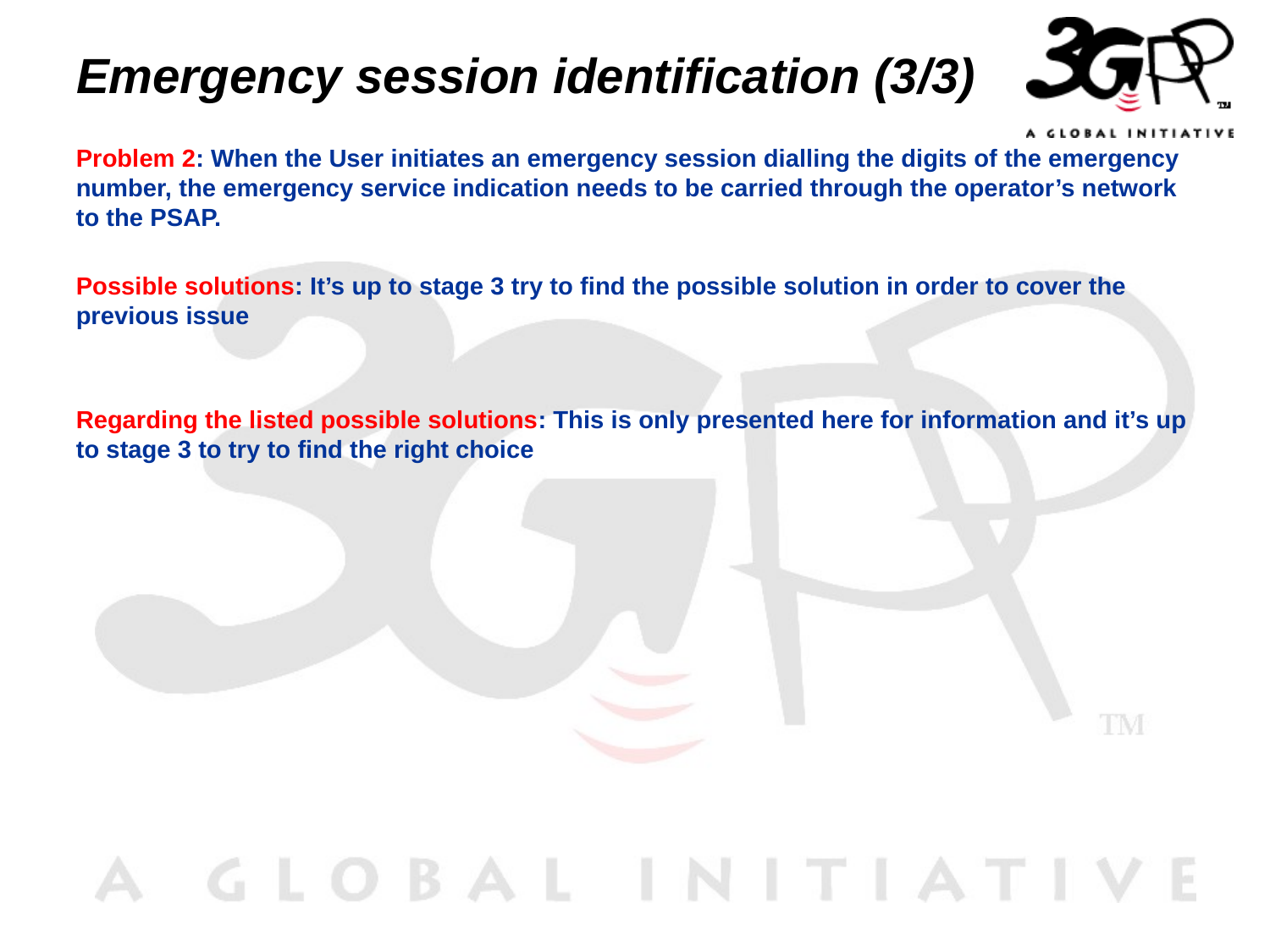

# Emergency session identification (3/3)
Problem 2: When the User initiates an emergency session dialling the digits of the emergency number, the emergency service indication needs to be carried through the operator’s network to the PSAP.

Possible solutions: It’s up to stage 3 try to find the possible solution in order to cover the previous issue

Regarding the listed possible solutions: This is only presented here for information and it’s up to stage 3 to try to find the right choice